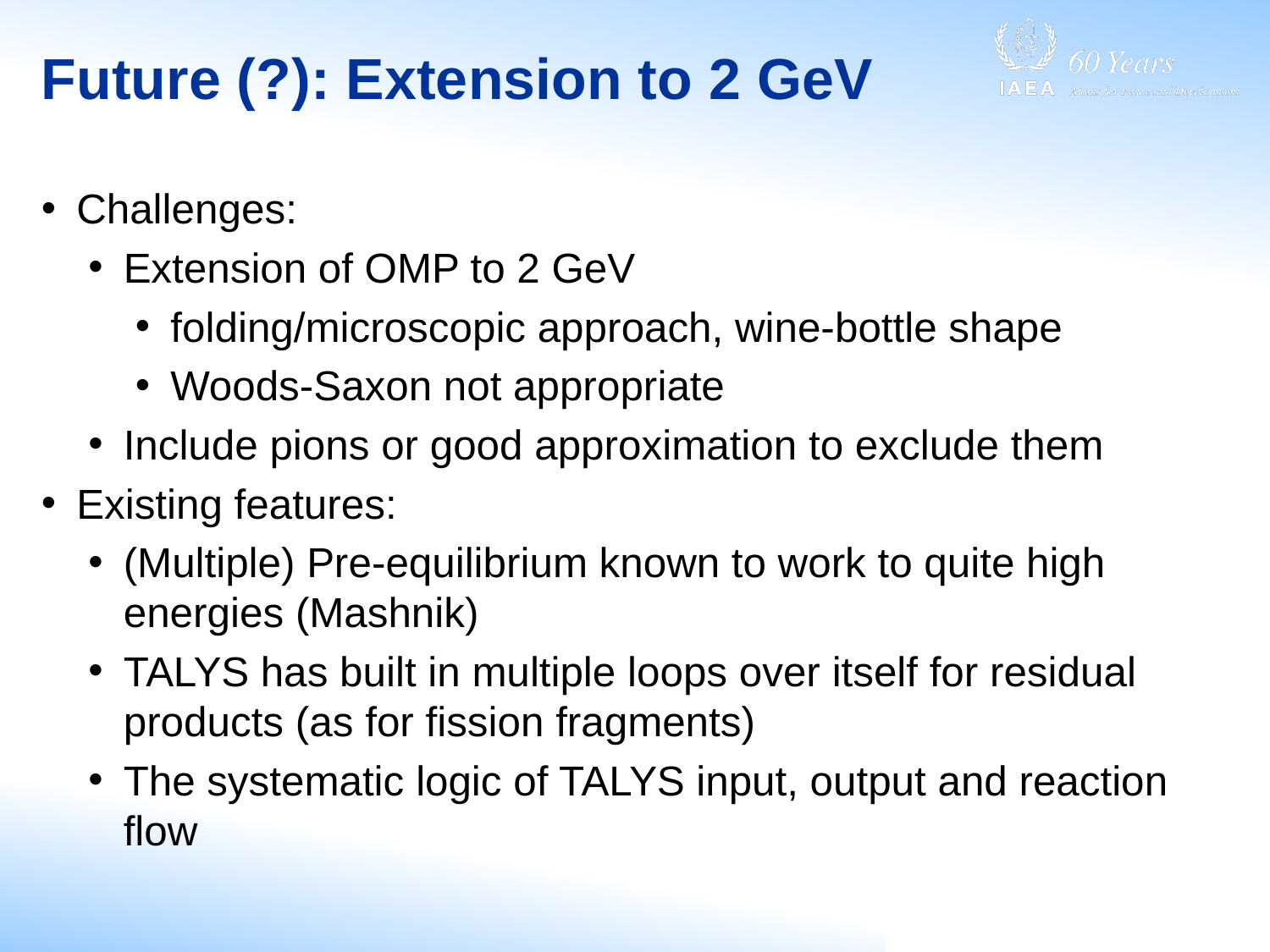

# Future (?): Extension to 2 GeV
Challenges:
Extension of OMP to 2 GeV
folding/microscopic approach, wine-bottle shape
Woods-Saxon not appropriate
Include pions or good approximation to exclude them
Existing features:
(Multiple) Pre-equilibrium known to work to quite high energies (Mashnik)
TALYS has built in multiple loops over itself for residual products (as for fission fragments)
The systematic logic of TALYS input, output and reaction flow